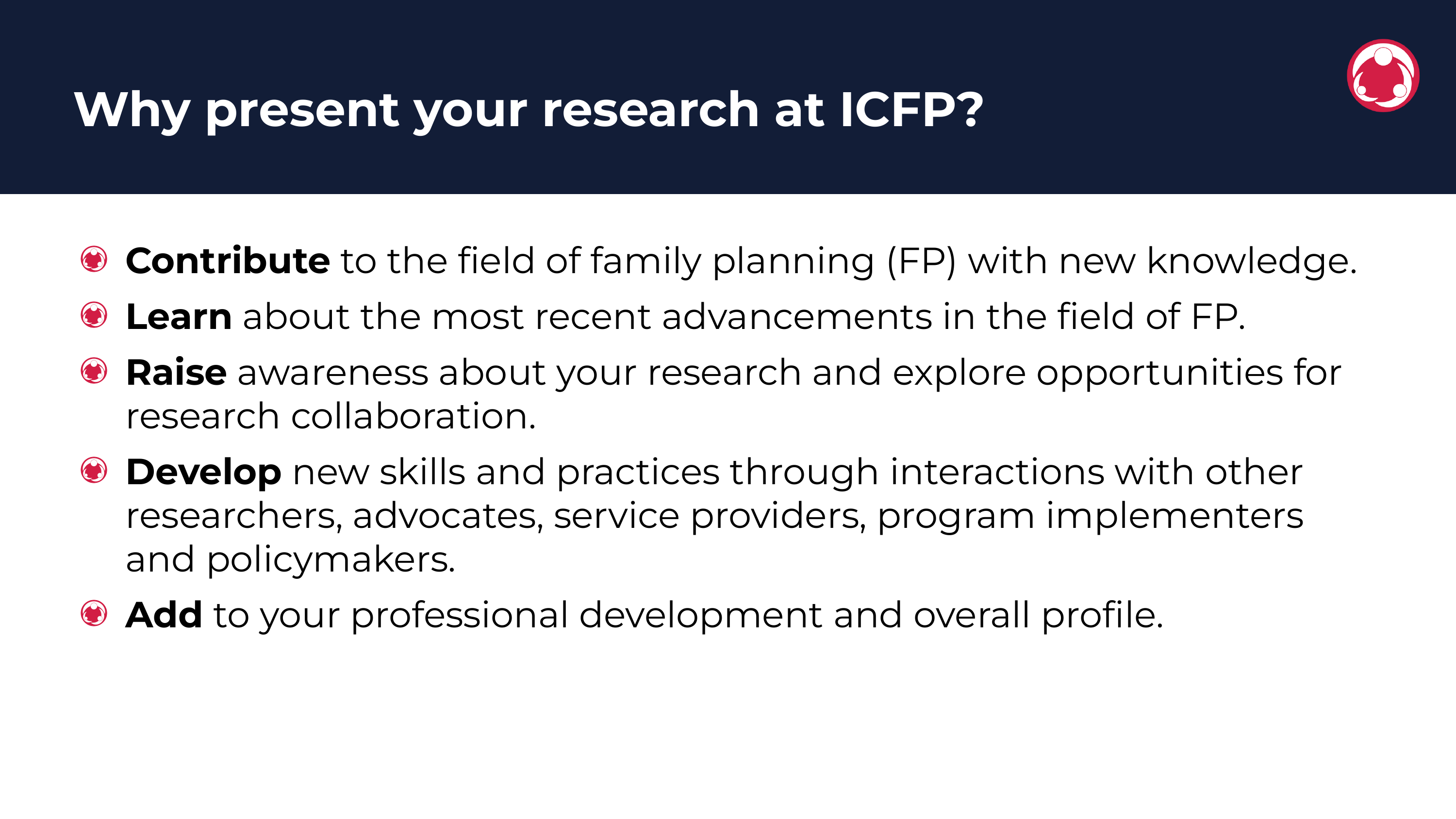

Why present your research at ICFP?
Contribute to the field of family planning (FP) with new knowledge.
Learn about the most recent advancements in the field of FP.
Raise awareness about your research and explore opportunities for research collaboration.
Develop new skills and practices through interactions with other researchers, advocates, service providers, program implementers and policymakers.
Add to your professional development and overall profile.